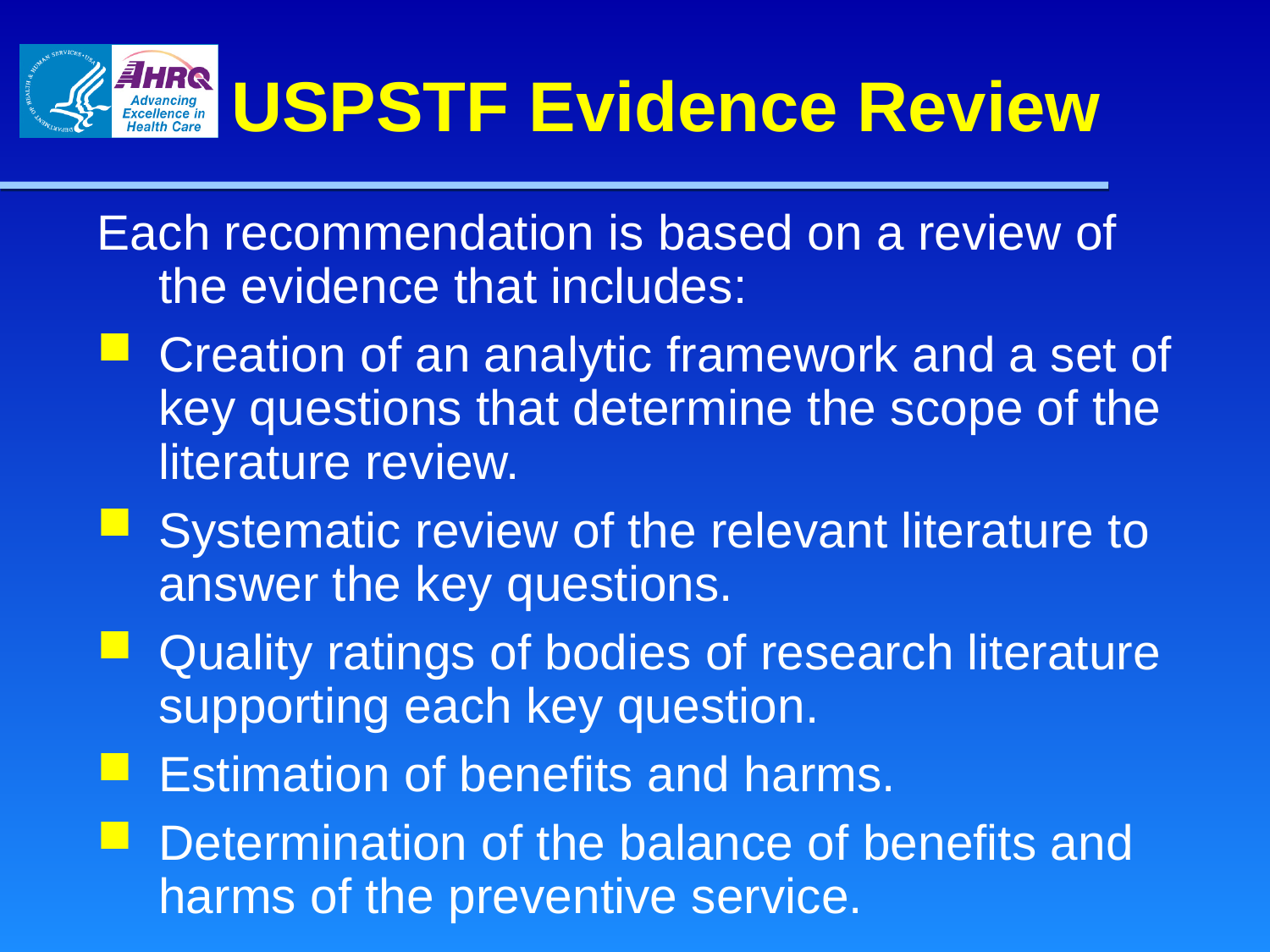

# USPSTF Evidence Review
Each recommendation is based on a review of the evidence that includes:
Creation of an analytic framework and a set of key questions that determine the scope of the literature review.
Systematic review of the relevant literature to answer the key questions.
Quality ratings of bodies of research literature supporting each key question.
Estimation of benefits and harms.
Determination of the balance of benefits and harms of the preventive service.